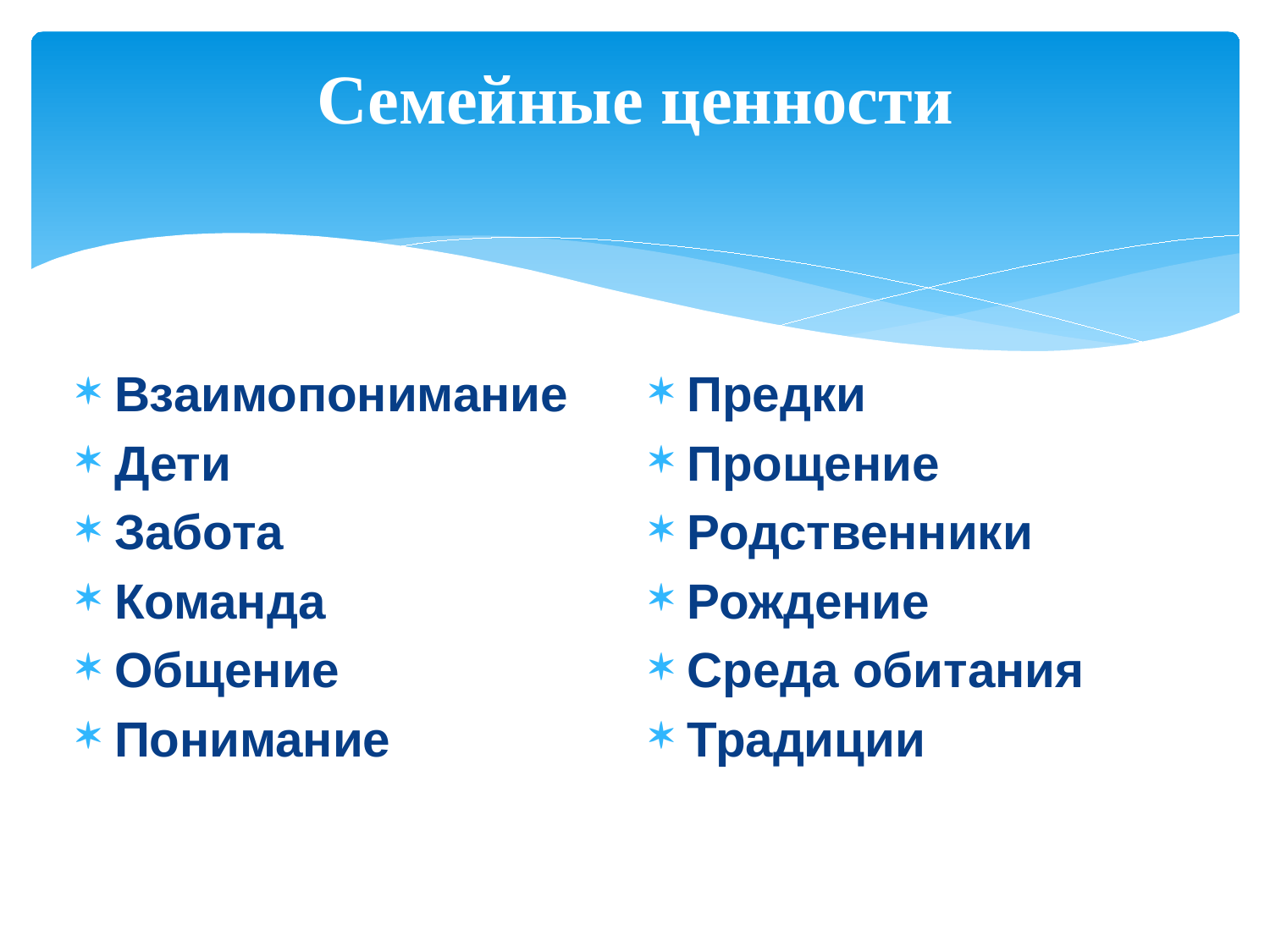

# Семейные ценности
Взаимопонимание
Дети
Забота
Команда
Общение
Понимание

Предки
Прощение
Родственники
Рождение
Среда обитания
Традиции